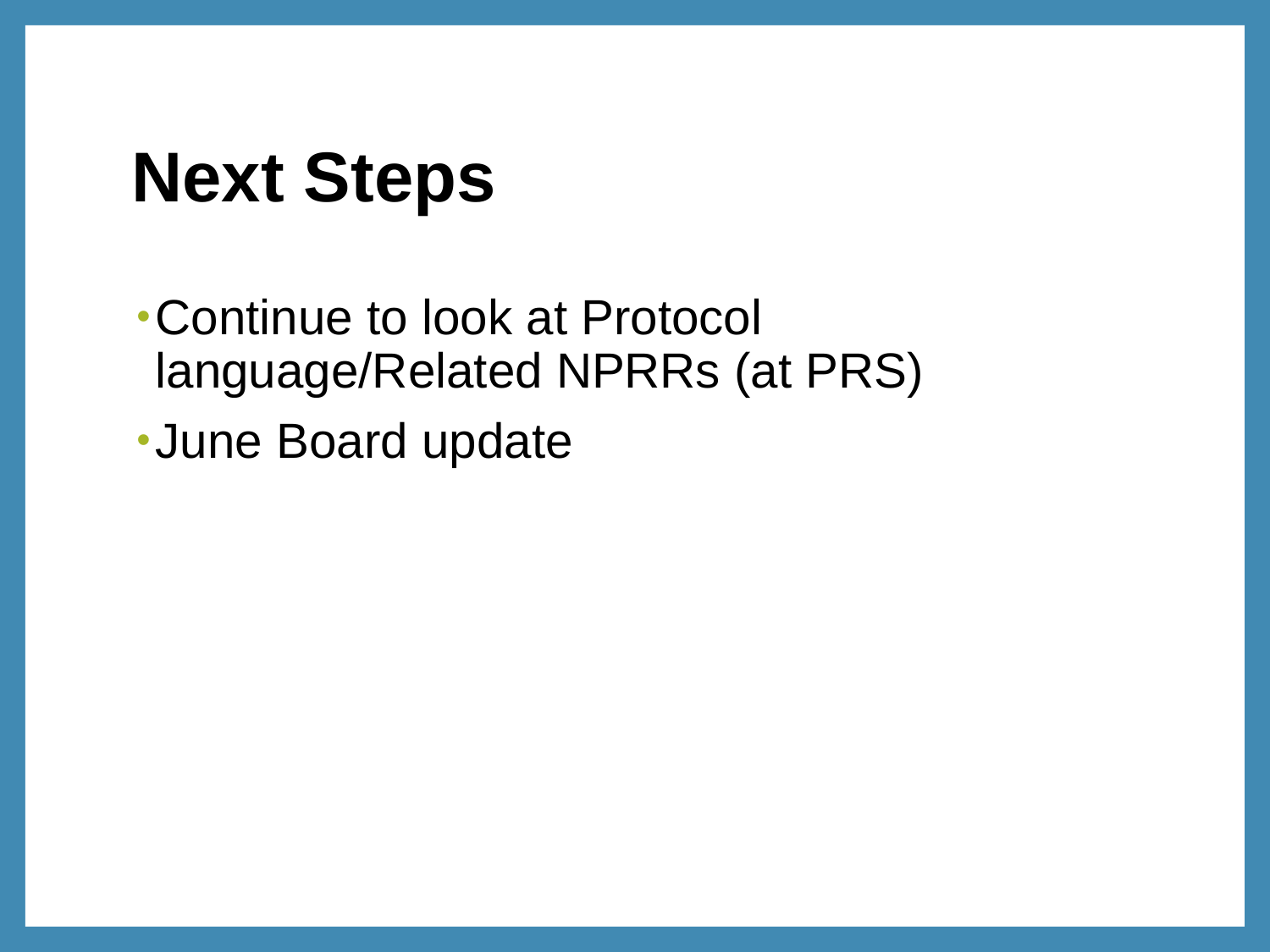

# Next Steps
Continue to look at Protocol language/Related NPRRs (at PRS)
June Board update